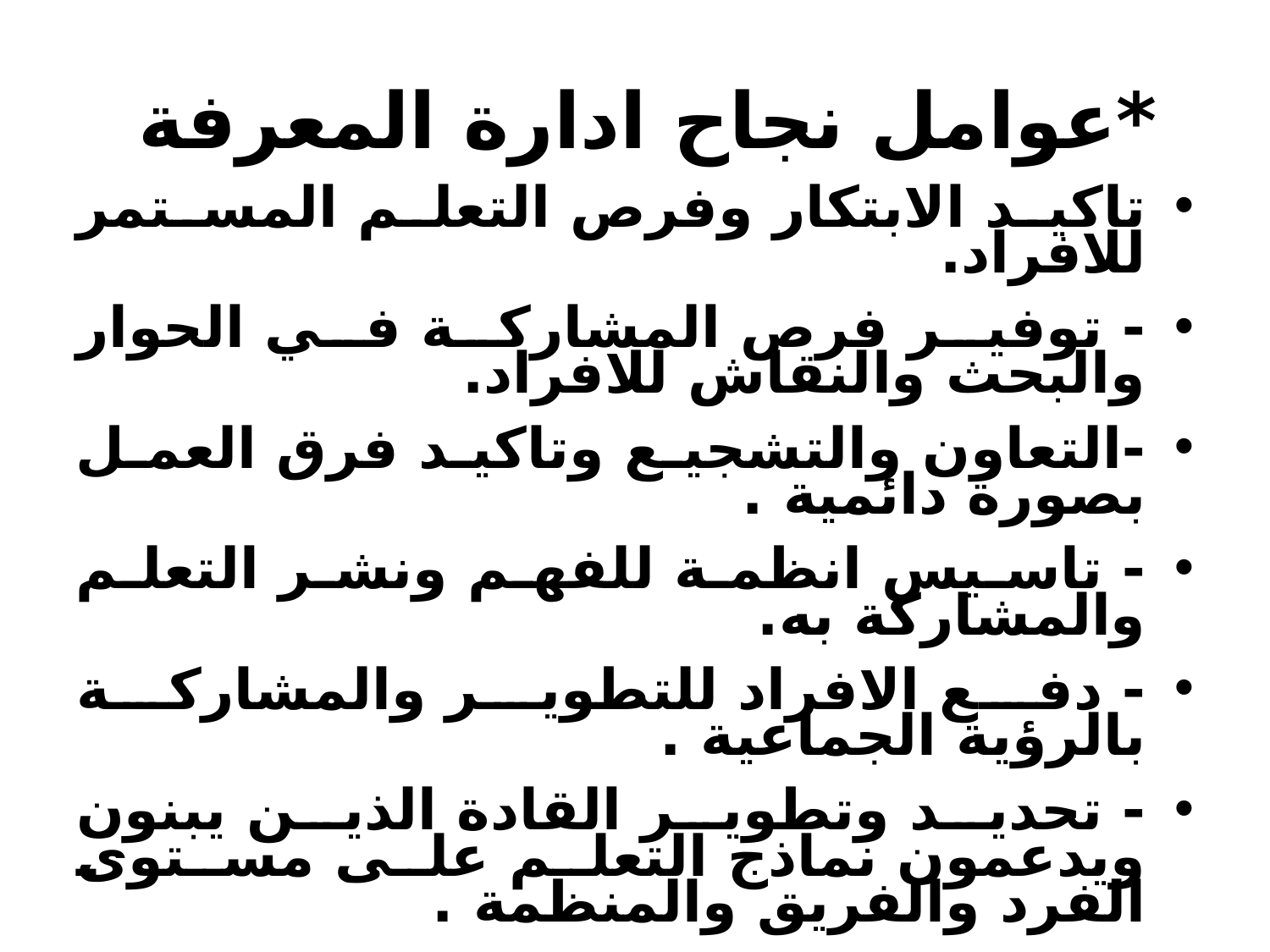

# *عوامل نجاح ادارة المعرفة
تاكيد الابتكار وفرص التعلم المستمر للافراد.
- توفير فرص المشاركة في الحوار والبحث والنقاش للافراد.
-التعاون والتشجيع وتاكيد فرق العمل بصورة دائمية .
- تاسيس انظمة للفهم ونشر التعلم والمشاركة به.
- دفع الافراد للتطوير والمشاركة بالرؤية الجماعية .
- تحديد وتطوير القادة الذين يبنون ويدعمون نماذج التعلم على مستوى الفرد والفريق والمنظمة .